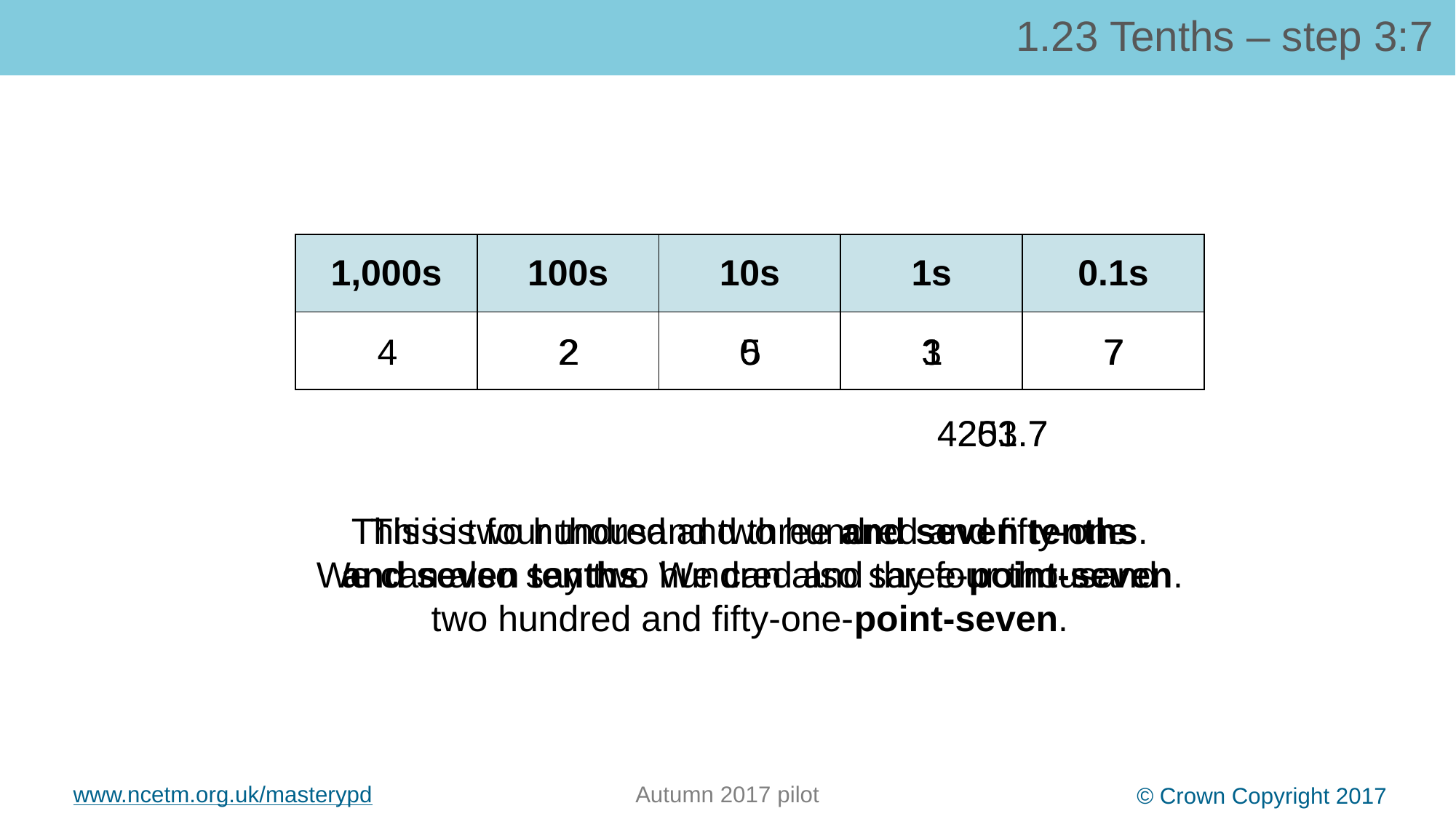

1.23 Tenths – step 3:7
| 1,000s | 100s | 10s | 1s | 0.1s |
| --- | --- | --- | --- | --- |
|  |  |  |  |  |
4
2
5
1
7
2
0
3
7
4251.7
203.7
This is two hundred and three and seven tenths.
We can also say two hundred and three-point-seven.
This is four thousand two hundred and fifty-one
and seven tenths. We can also say four thousand
two hundred and fifty-one-point-seven.